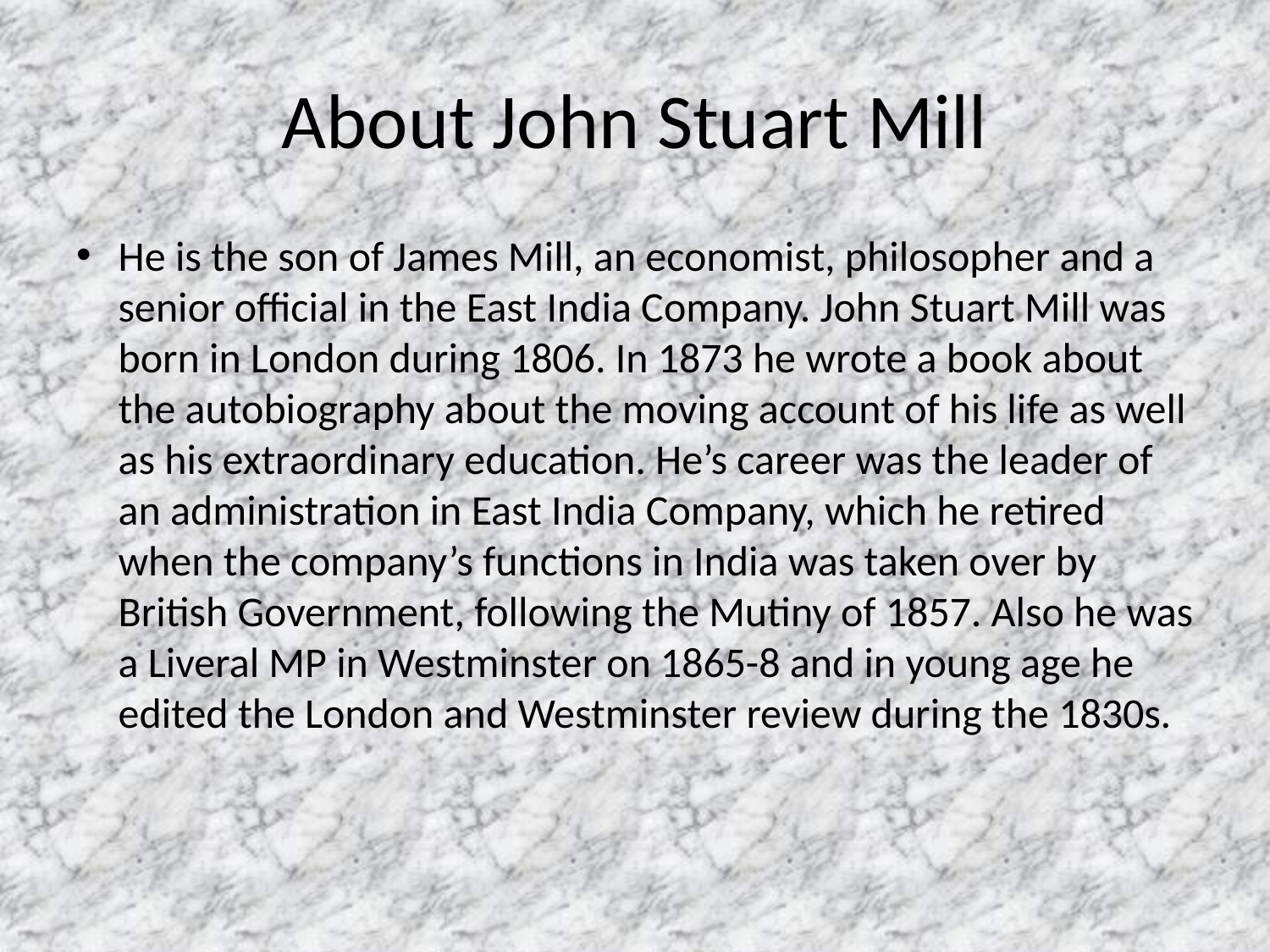

# About John Stuart Mill
He is the son of James Mill, an economist, philosopher and a senior official in the East India Company. John Stuart Mill was born in London during 1806. In 1873 he wrote a book about the autobiography about the moving account of his life as well as his extraordinary education. He’s career was the leader of an administration in East India Company, which he retired when the company’s functions in India was taken over by British Government, following the Mutiny of 1857. Also he was a Liveral MP in Westminster on 1865-8 and in young age he edited the London and Westminster review during the 1830s.